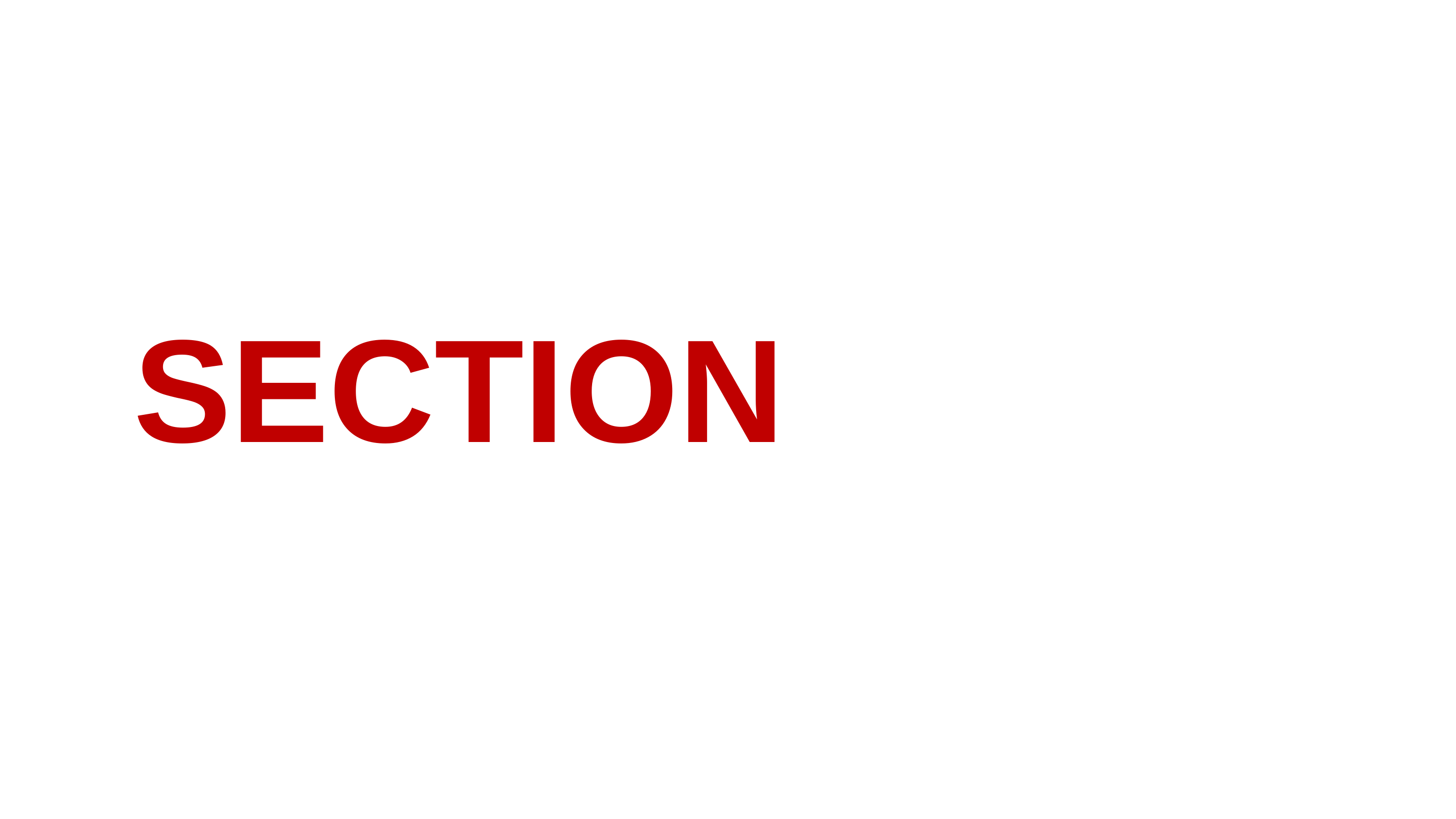

BREAK SECTION
LET’S TAKE A BREAK AT 5-MINUTE
FUNDING AND PROFITS